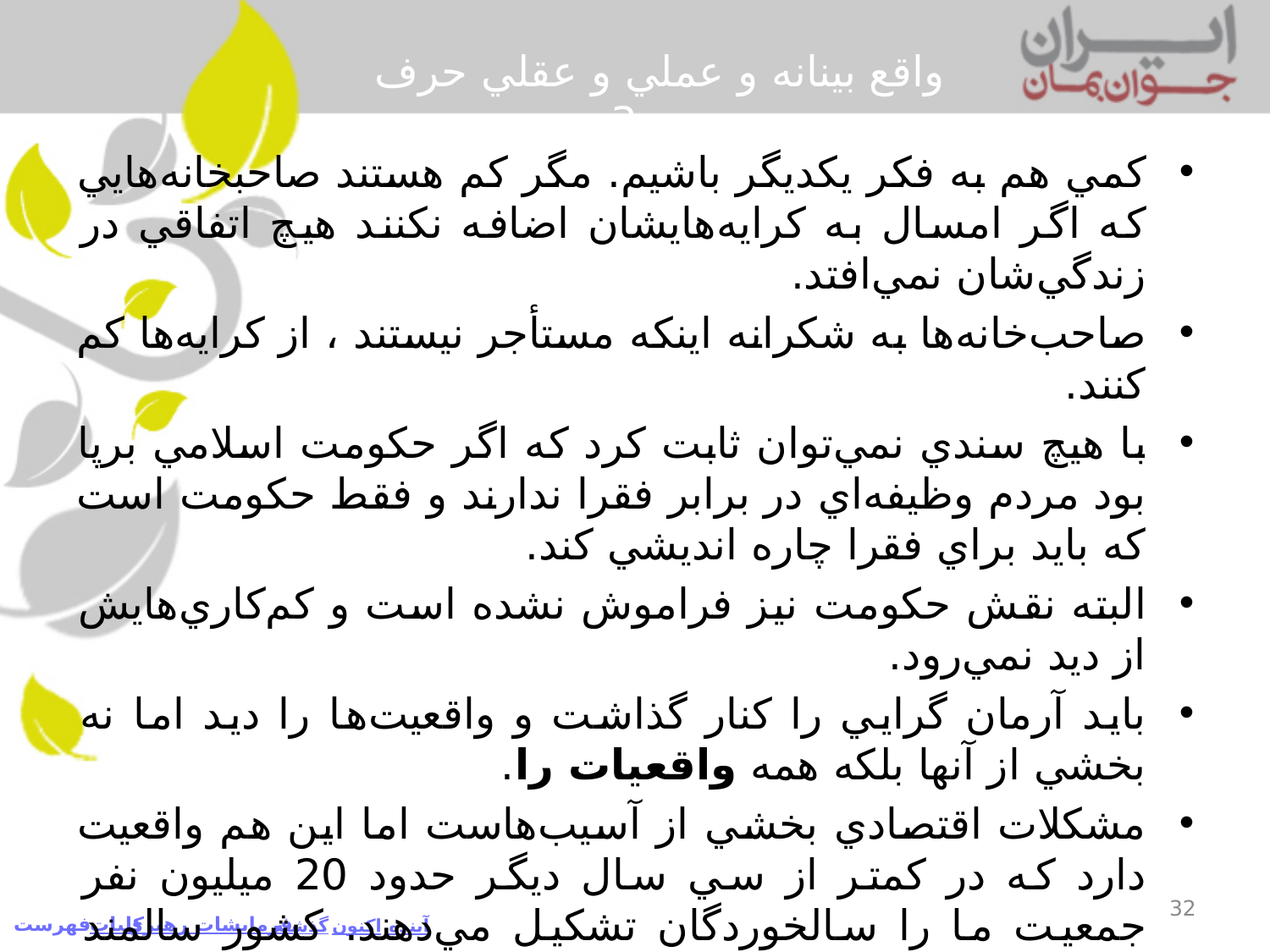

# واقع بينانه و عملي و عقلي حرف زدن3
كمي هم به فكر يكديگر باشيم. مگر كم هستند صاحبخانه‌هايي كه اگر امسال به كرايه‌هايشان اضافه نكنند هيچ اتفاقي در زندگي‌شان نمي‌افتد.
صاحب‌خانه‌ها به شكرانه اينكه مستأجر نيستند ، از كرايه‌ها كم كنند.
با هيچ سندي نمي‌توان ثابت كرد كه اگر حكومت اسلامي برپا بود مردم وظيفه‌اي در برابر فقرا ندارند و فقط حكومت است كه بايد براي فقرا چاره انديشي كند.
البته نقش حكومت نيز فراموش نشده است و كم‌كاري‌هايش از ديد نمي‌رود.
بايد آرمان گرايي را كنار گذاشت و واقعيت‌ها را ديد اما نه بخشي از آنها بلكه همه واقعيات را.
مشكلات اقتصادي بخشي از آسيب‌هاست اما اين هم واقعيت دارد كه در كمتر از سي سال ديگر حدود 20 ميليون نفر جمعيت ما را سالخوردگان تشكيل مي‌دهند. كشور سالمند توليدش پايين و ميزان مصرفش بالاست .
واقعيات: بسياري از كساني كه به يك يا دو فرزند بسنده كرده‌اند بطور حتم از عهده‌ي فرزندان ديگر بر‌مي‌آيند. برخي خانواده‌ها بخاطر حرف مردم فرزند بيشتري ندارند. اينها واقعياتي است كه بايد براي آن برنامه ريخت.
32